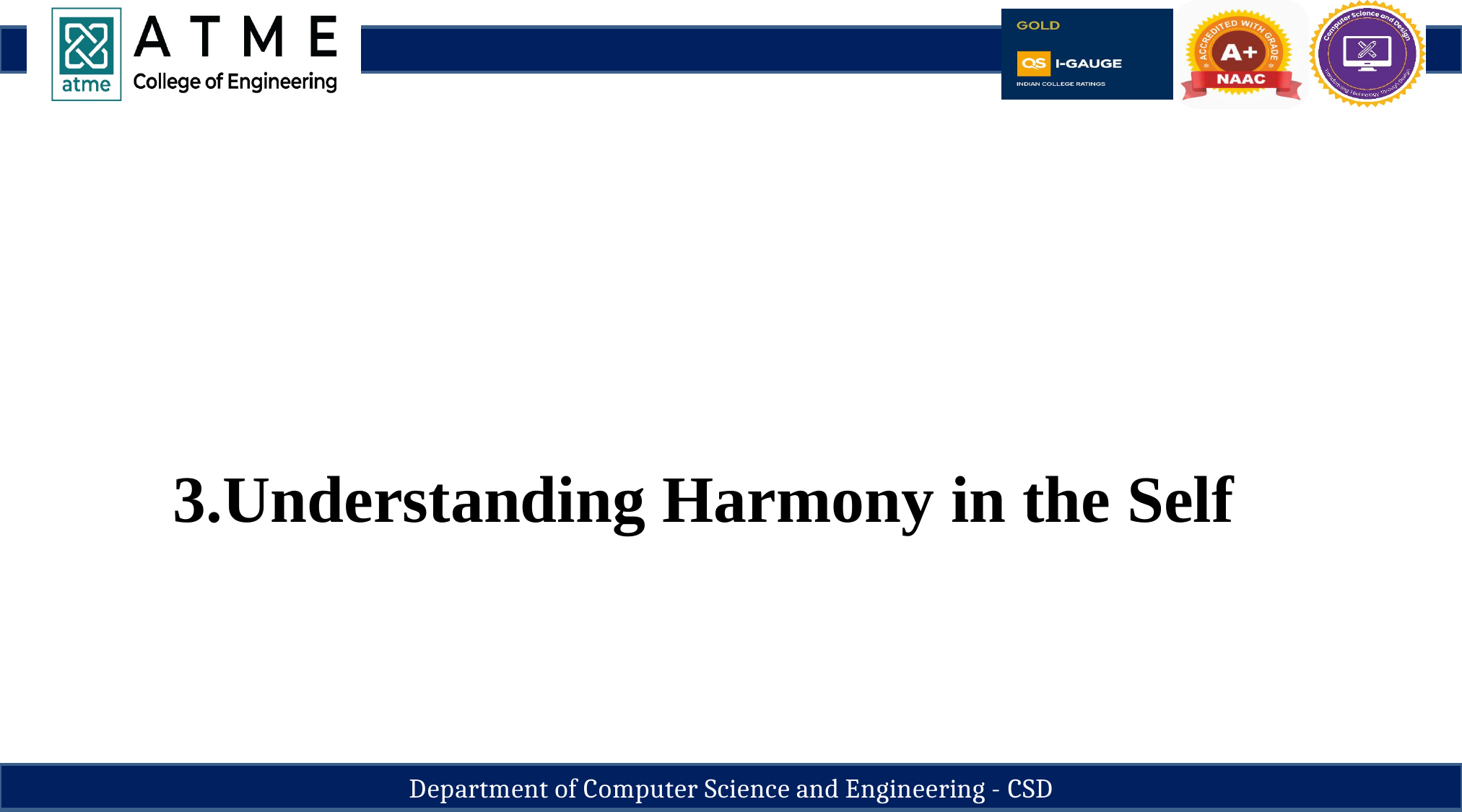

3.Understanding Harmony in the Self
Department of Computer Science and Engineering - CSD